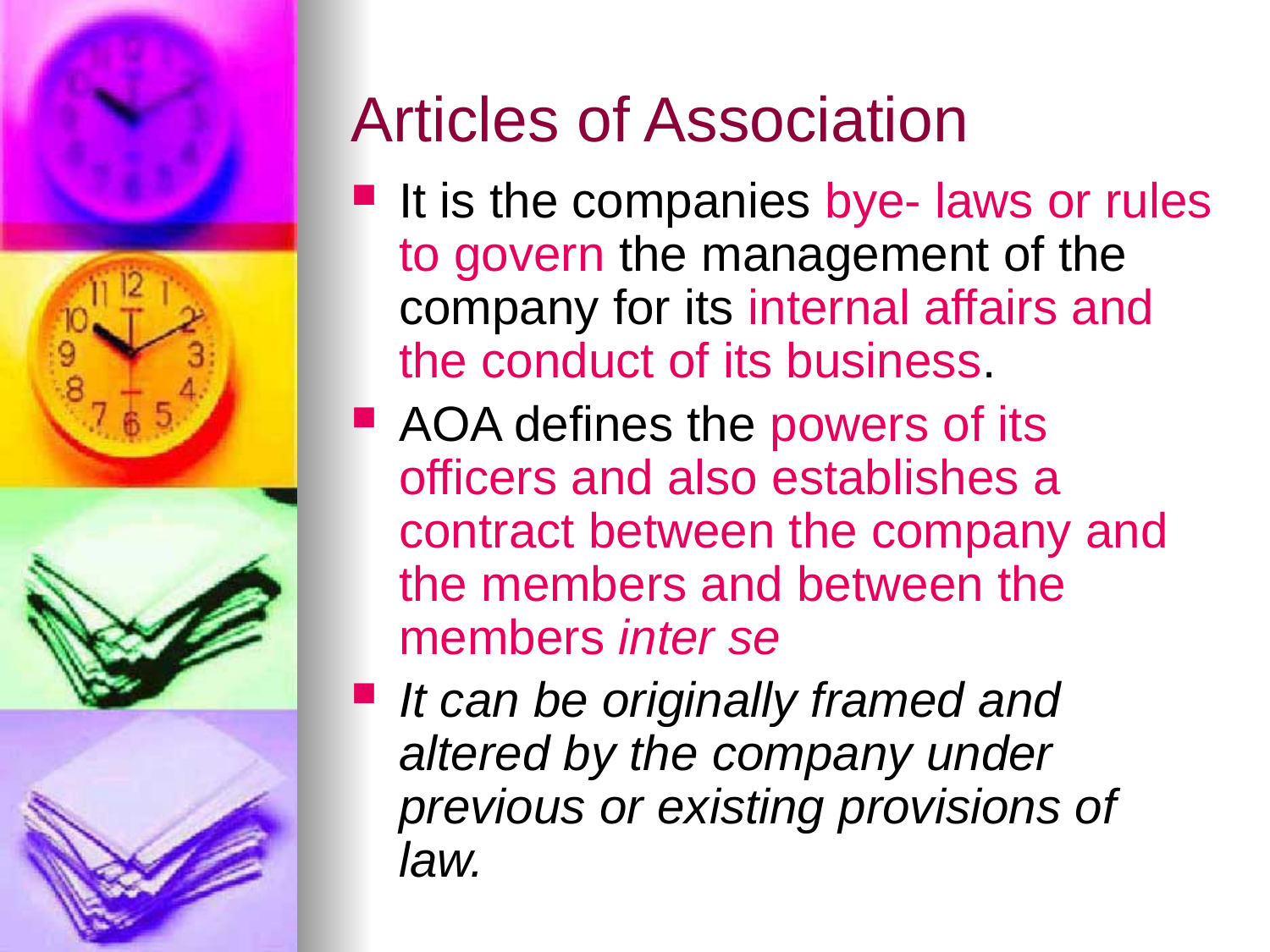

# Articles of Association
It is the companies bye- laws or rules to govern the management of the company for its internal affairs and the conduct of its business.
AOA defines the powers of its officers and also establishes a contract between the company and the members and between the members inter se
It can be originally framed and altered by the company under previous or existing provisions of law.